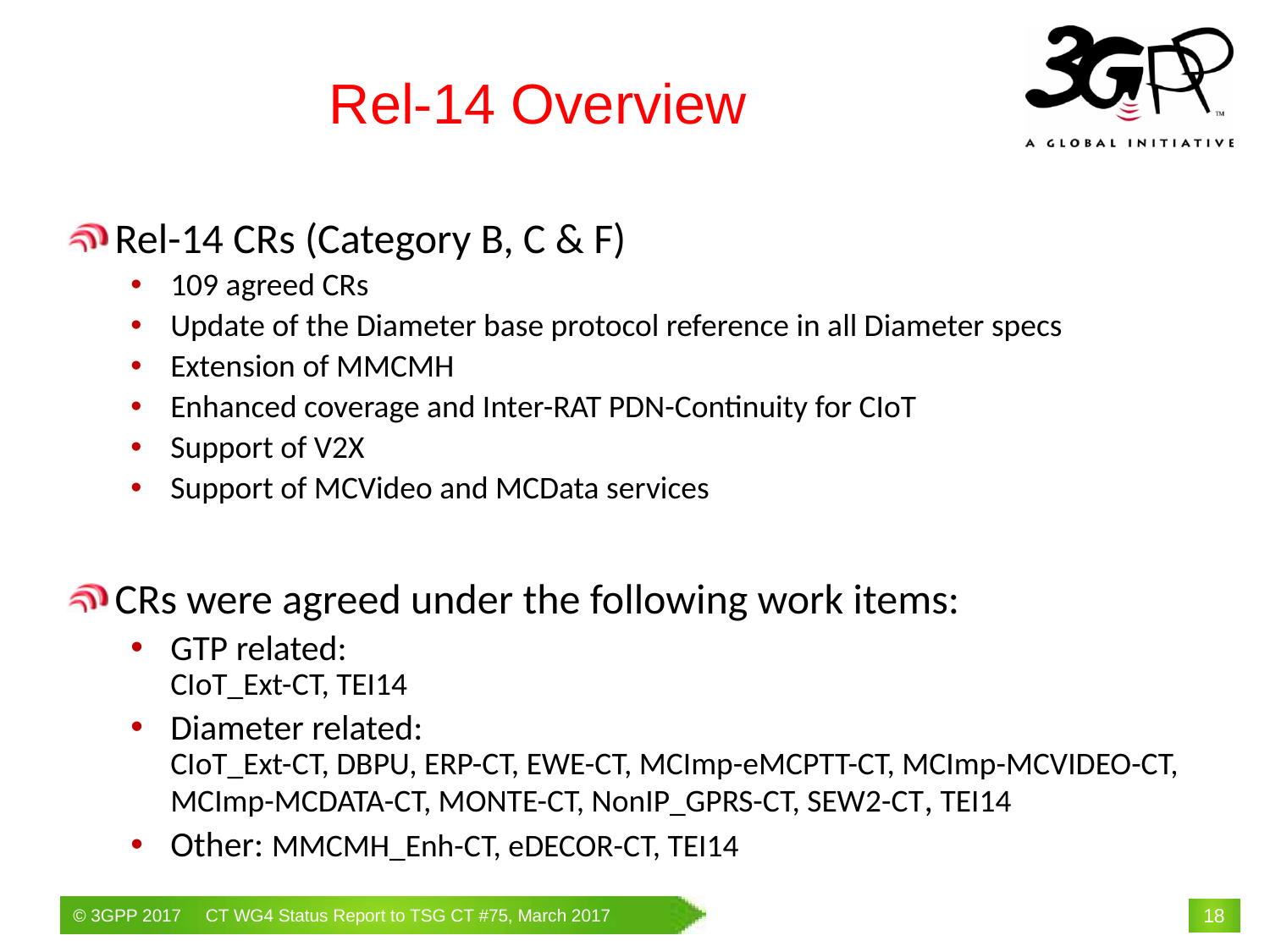

# Rel-14 Overview
Rel-14 CRs (Category B, C & F)
109 agreed CRs
Update of the Diameter base protocol reference in all Diameter specs
Extension of MMCMH
Enhanced coverage and Inter-RAT PDN-Continuity for CIoT
Support of V2X
Support of MCVideo and MCData services

CRs were agreed under the following work items:
GTP related:
CIoT_Ext-CT, TEI14
Diameter related:
CIoT_Ext-CT, DBPU, ERP-CT, EWE-CT, MCImp-eMCPTT-CT, MCImp-MCVIDEO-CT, MCImp-MCDATA-CT, MONTE-CT, NonIP_GPRS-CT, SEW2-CT, TEI14
Other: MMCMH_Enh-CT, eDECOR-CT, TEI14